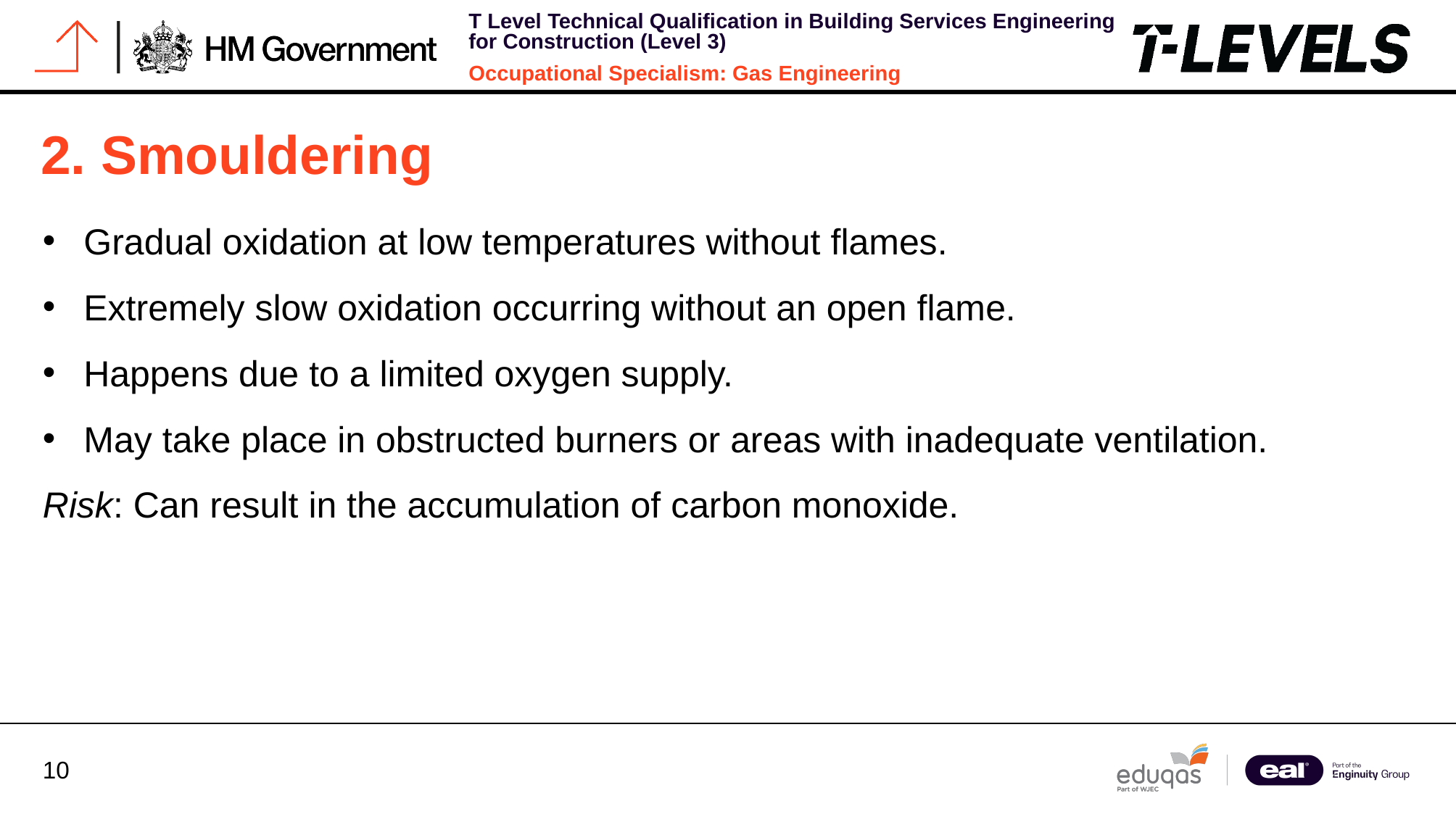

# 2. Smouldering
Gradual oxidation at low temperatures without flames.
Extremely slow oxidation occurring without an open flame.
Happens due to a limited oxygen supply.
May take place in obstructed burners or areas with inadequate ventilation.
Risk: Can result in the accumulation of carbon monoxide.
​